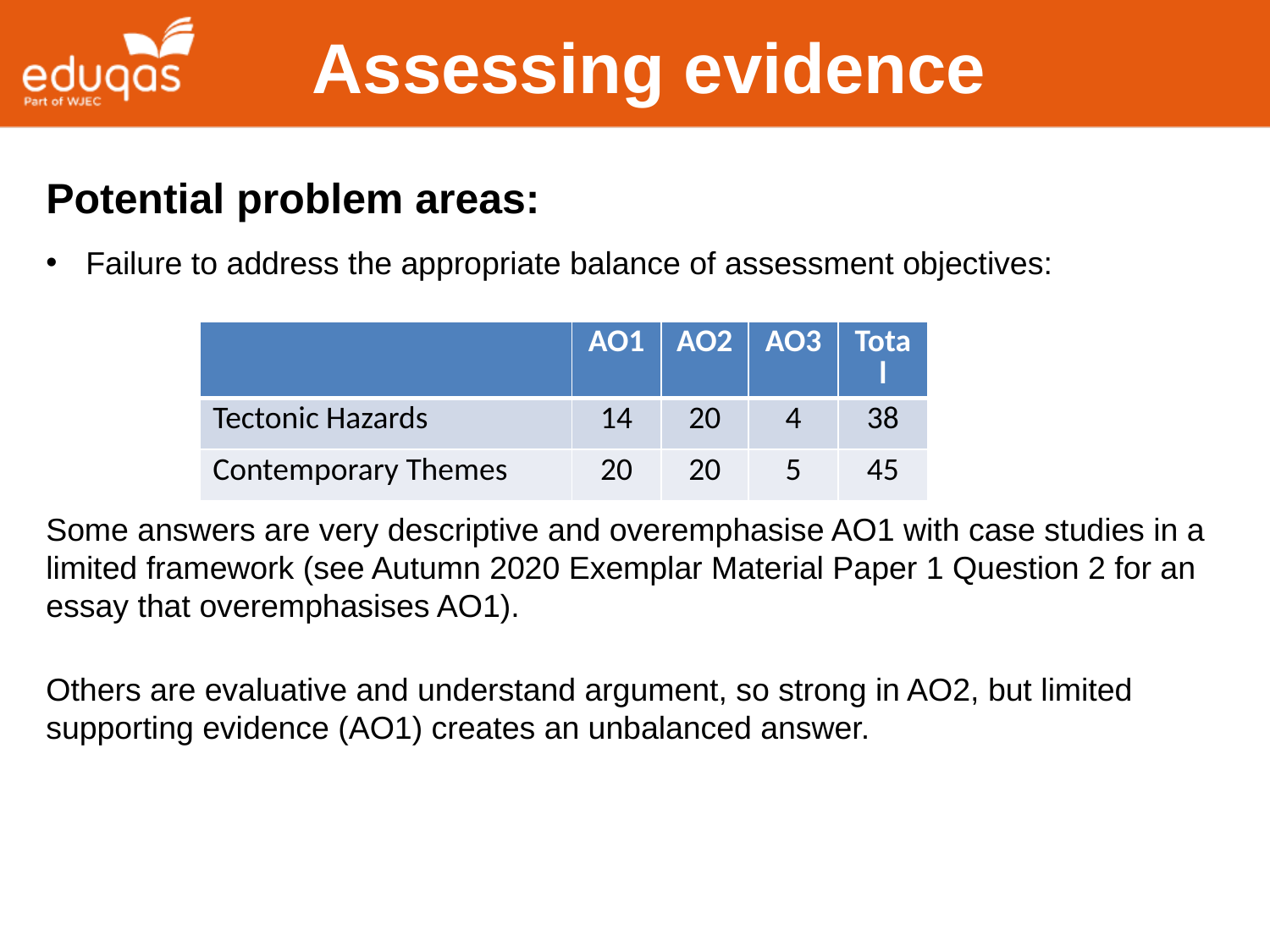

Assessing evidence
Potential problem areas:

Failure to address the appropriate balance of assessment objectives:

Some answers are very descriptive and overemphasise AO1 with case studies in a limited framework (see Autumn 2020 Exemplar Material Paper 1 Question 2 for an essay that overemphasises AO1).

Others are evaluative and understand argument, so strong in AO2, but limited supporting evidence (AO1) creates an unbalanced answer.

|  | AO1 | AO2 | AO3 | Total |
| --- | --- | --- | --- | --- |
| Tectonic Hazards | 14 | 20 | 4 | 38 |
| Contemporary Themes | 20 | 20 | 5 | 45 |